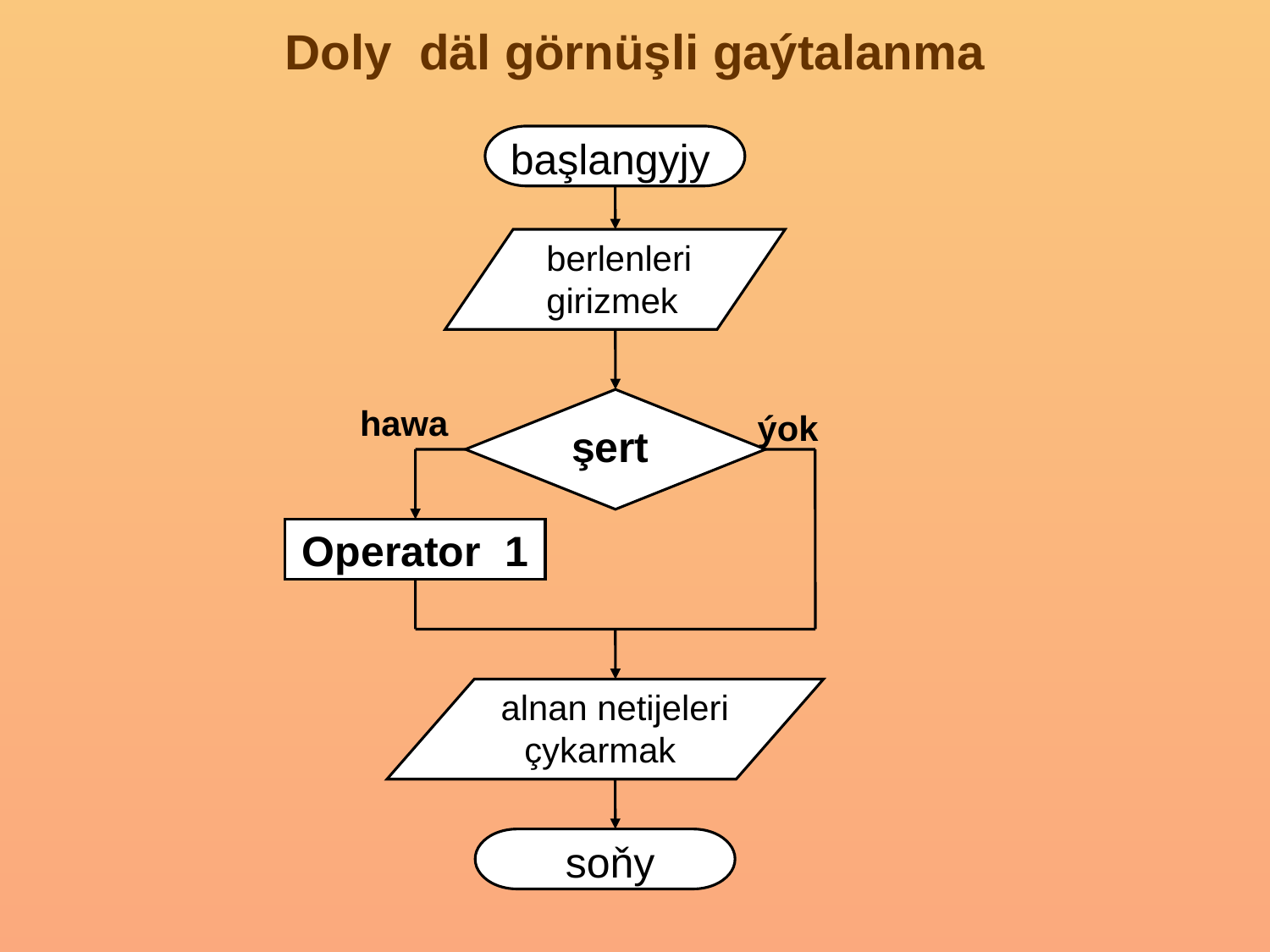

# Doly  däl görnüşli gaýtalanma

başlangyjy

     berlenleri
     girizmek

şеrt

Operator  1

hаwa
ýok

  alnan netijeleri çykarmak

soňy